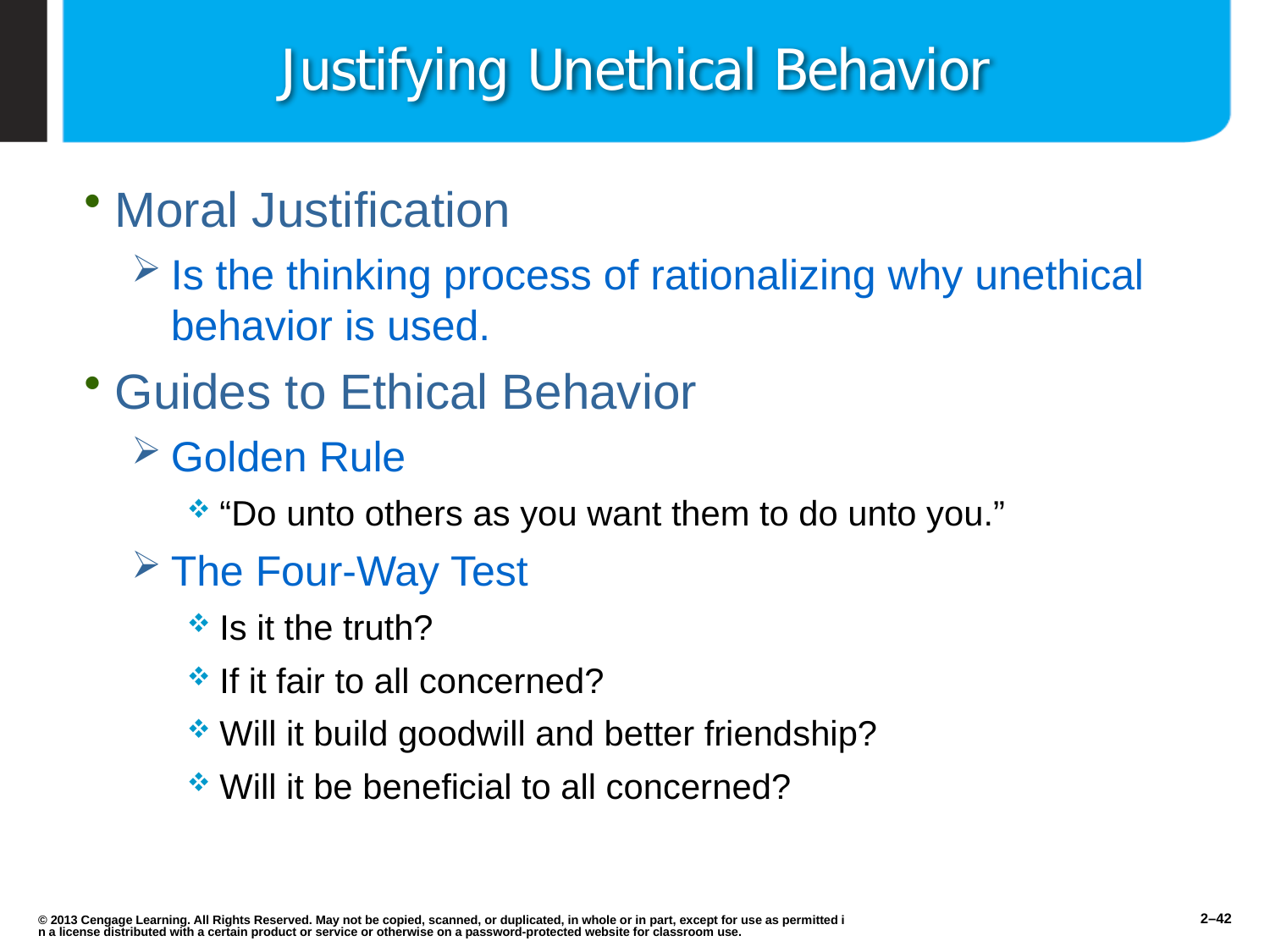

# Justifying Unethical Behavior
Moral Justification
Is the thinking process of rationalizing why unethical behavior is used.
Guides to Ethical Behavior
Golden Rule
“Do unto others as you want them to do unto you.”
The Four-Way Test
Is it the truth?
If it fair to all concerned?
Will it build goodwill and better friendship?
Will it be beneficial to all concerned?
© 2013 Cengage Learning. All Rights Reserved. May not be copied, scanned, or duplicated, in whole or in part, except for use as permitted in a license distributed with a certain product or service or otherwise on a password-protected website for classroom use.
2–42